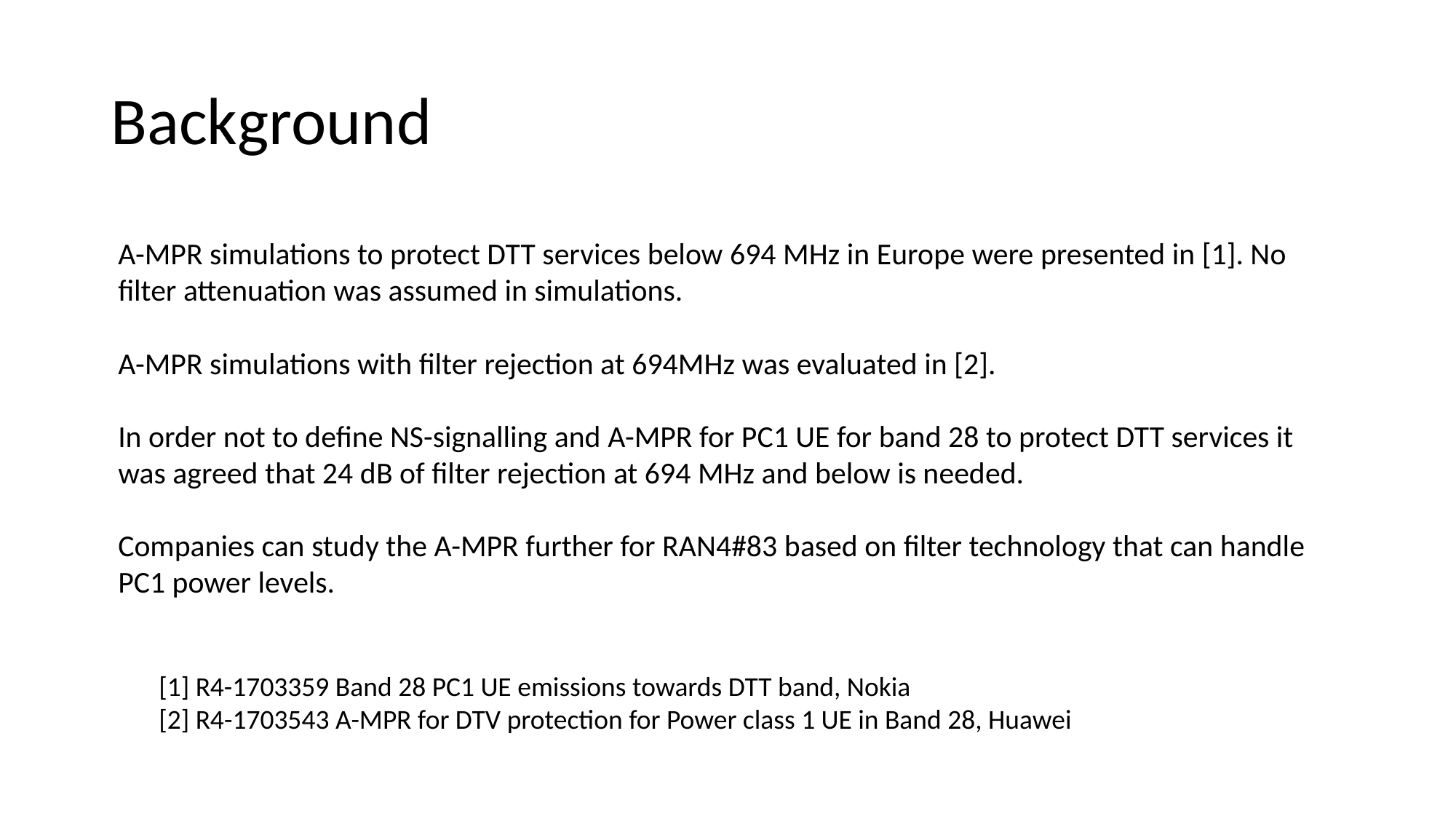

# Background
A-MPR simulations to protect DTT services below 694 MHz in Europe were presented in [1]. No filter attenuation was assumed in simulations.

A-MPR simulations with filter rejection at 694MHz was evaluated in [2].

In order not to define NS-signalling and A-MPR for PC1 UE for band 28 to protect DTT services it was agreed that 24 dB of filter rejection at 694 MHz and below is needed.

Companies can study the A-MPR further for RAN4#83 based on filter technology that can handle PC1 power levels.
[1] R4-1703359 Band 28 PC1 UE emissions towards DTT band, Nokia
[2] R4-1703543 A-MPR for DTV protection for Power class 1 UE in Band 28, Huawei